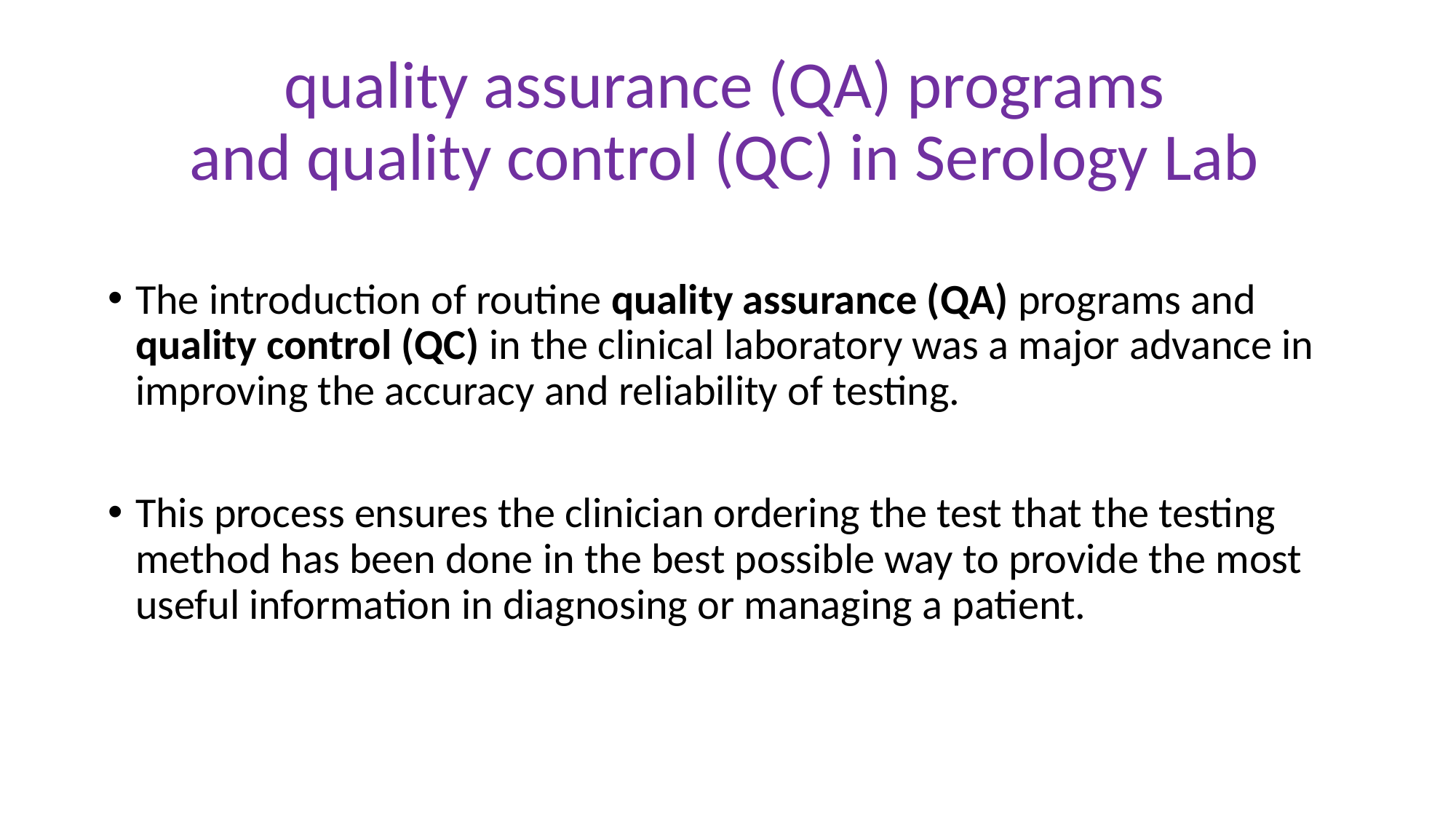

# quality assurance (QA) programs and quality control (QC) in Serology Lab
The introduction of routine quality assurance (QA) programs and quality control (QC) in the clinical laboratory was a major advance in improving the accuracy and reliability of testing.

This process ensures the clinician ordering the test that the testing method has been done in the best possible way to provide the most useful information in diagnosing or managing a patient.